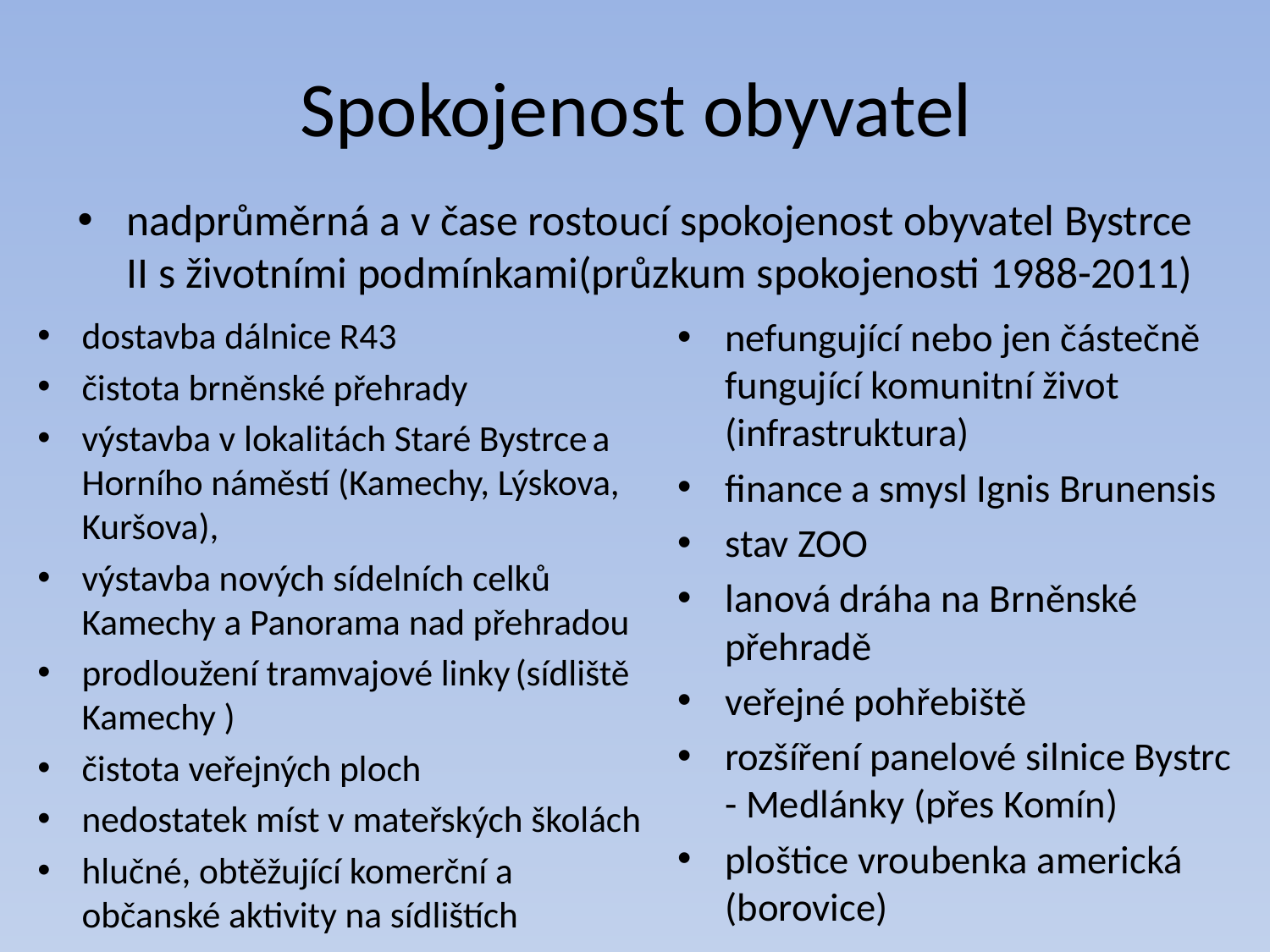

# Spokojenost obyvatel
nadprůměrná a v čase rostoucí spokojenost obyvatel Bystrce II s životními podmínkami(průzkum spokojenosti 1988-2011)

dostavba dálnice R43
čistota brněnské přehrady
výstavba v lokalitách Staré Bystrce a Horního náměstí (Kamechy, Lýskova, Kuršova),
výstavba nových sídelních celků Kamechy a Panorama nad přehradou
prodloužení tramvajové linky (sídliště Kamechy )
čistota veřejných ploch
nedostatek míst v mateřských školách
hlučné, obtěžující komerční a občanské aktivity na sídlištích

nefungující nebo jen částečně fungující komunitní život (infrastruktura)
finance a smysl Ignis Brunensis
stav ZOO
lanová dráha na Brněnské přehradě
veřejné pohřebiště
rozšíření panelové silnice Bystrc - Medlánky (přes Komín)
ploštice vroubenka americká (borovice)